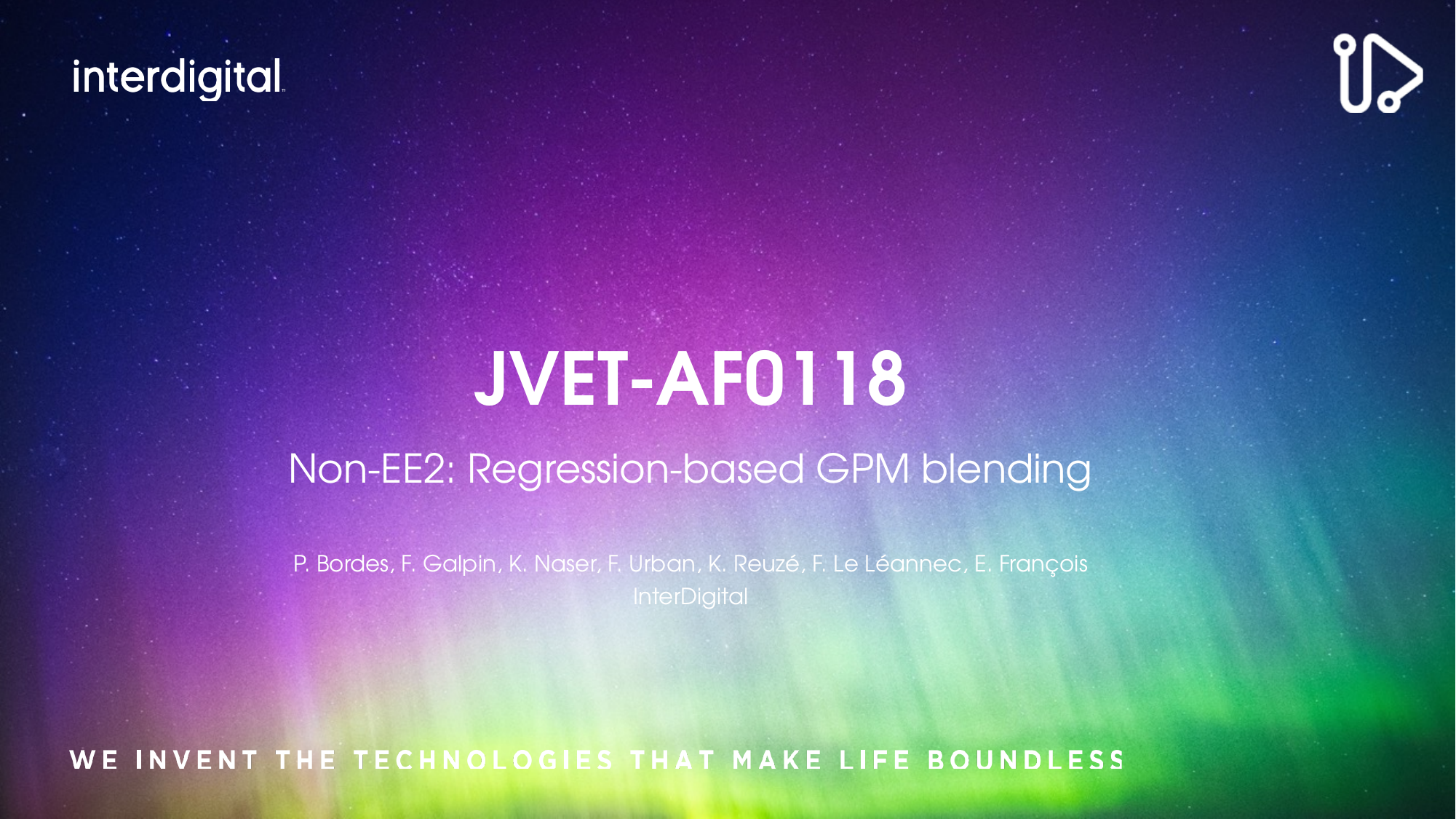

# JVET-AF0118
Non-EE2: Regression-based GPM blending

P. Bordes, F. Galpin, K. Naser, F. Urban, K. Reuzé, F. Le Léannec, E. François
InterDigital